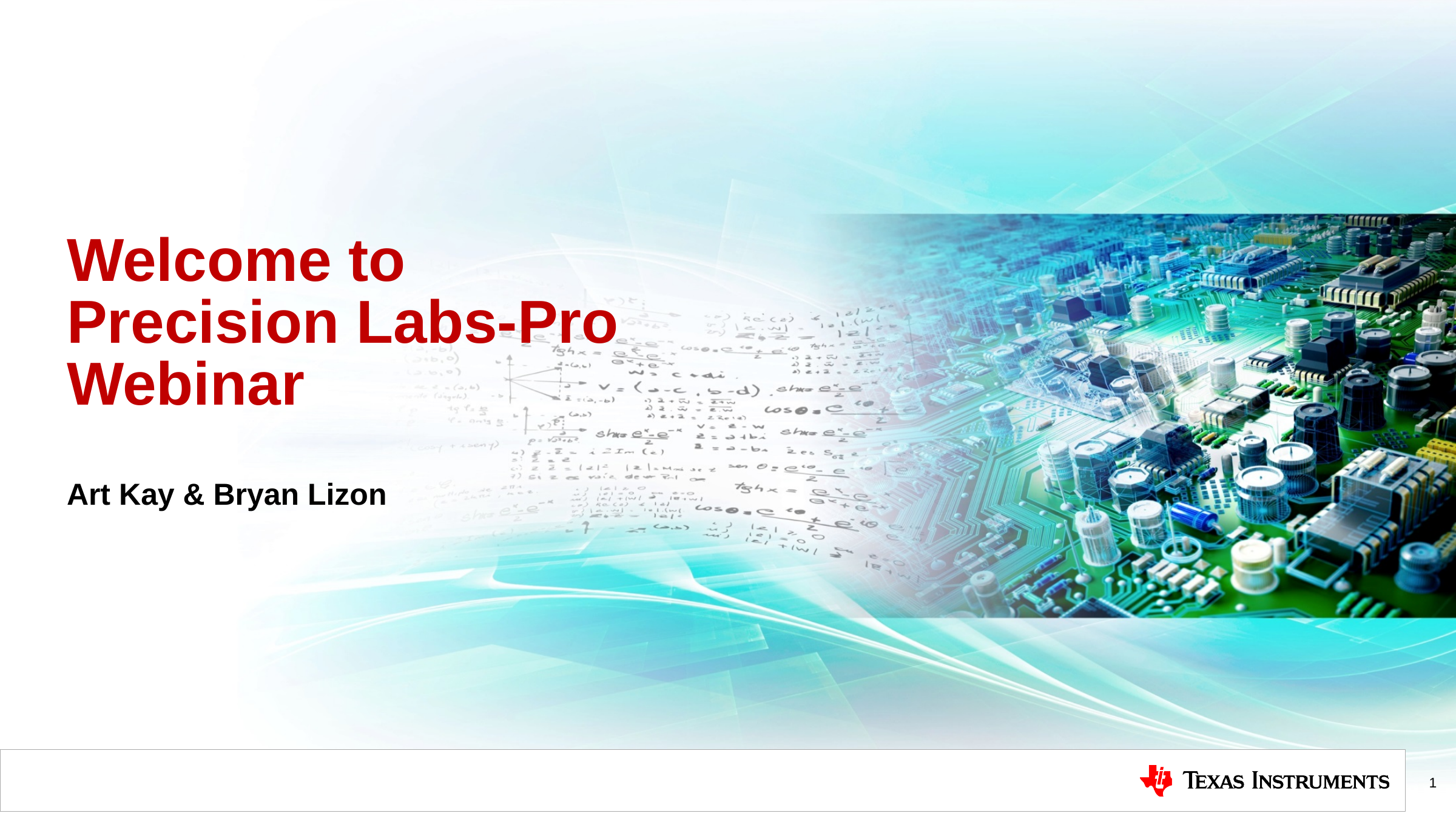

# Welcome to Precision Labs-Pro Webinar
Art Kay & Bryan Lizon
1